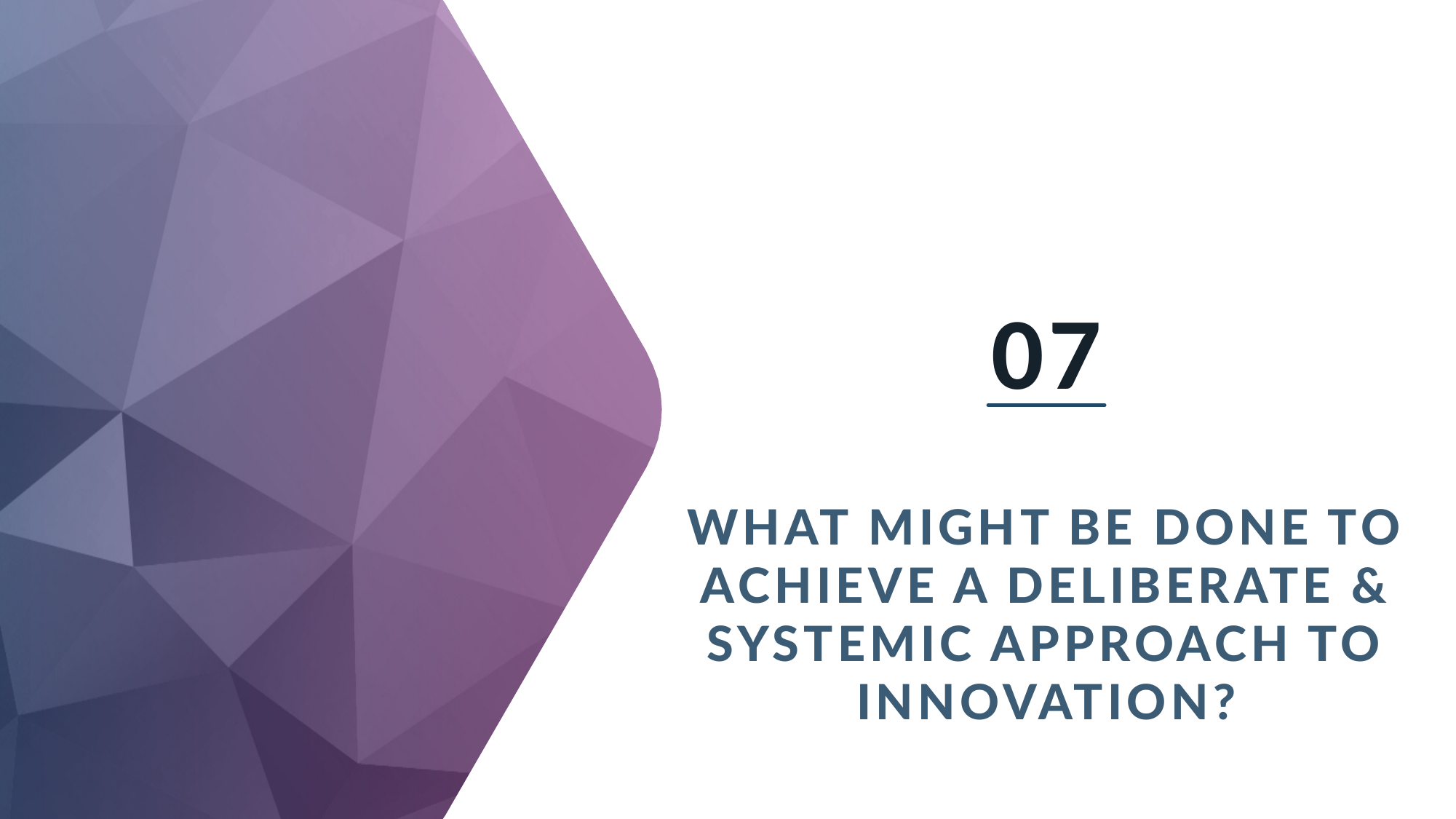

07
WHAT MIGHT BE DONE TO ACHIEVE A DELIBERATE & SYSTEMIC APPROACH TO INNOVATION?